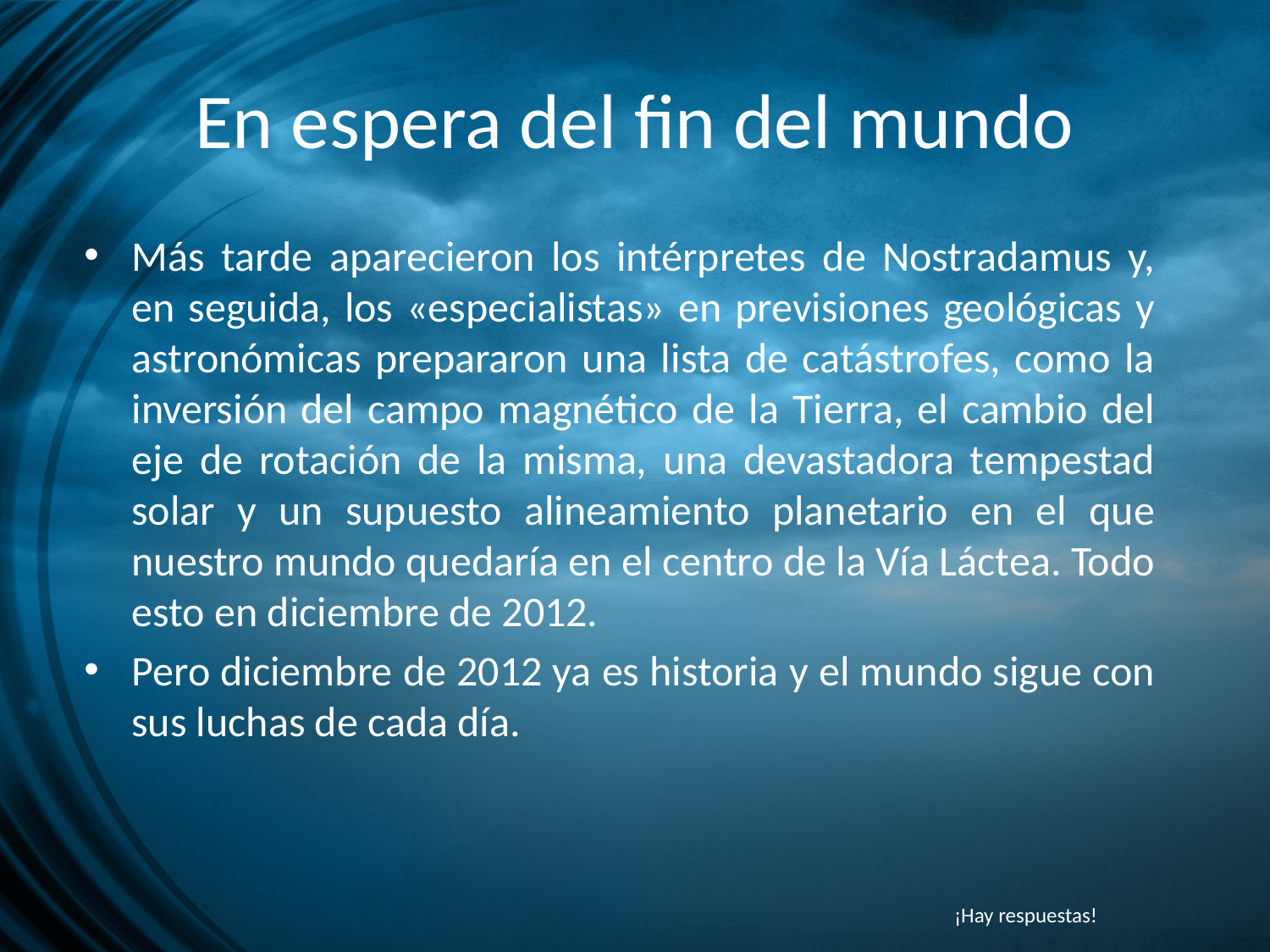

# En espera del fin del mundo
Más tarde aparecieron los intérpretes de Nostradamus y, en seguida, los «especialistas» en previsiones geológicas y astronómicas prepararon una lista de catástrofes, como la inversión del campo magnético de la Tierra, el cambio del eje de rotación de la misma, una devastadora tempestad solar y un supuesto alineamiento planetario en el que nuestro mundo quedaría en el centro de la Vía Láctea. Todo esto en diciembre de 2012.
Pero diciembre de 2012 ya es historia y el mundo sigue con sus luchas de cada día.
¡Hay respuestas!